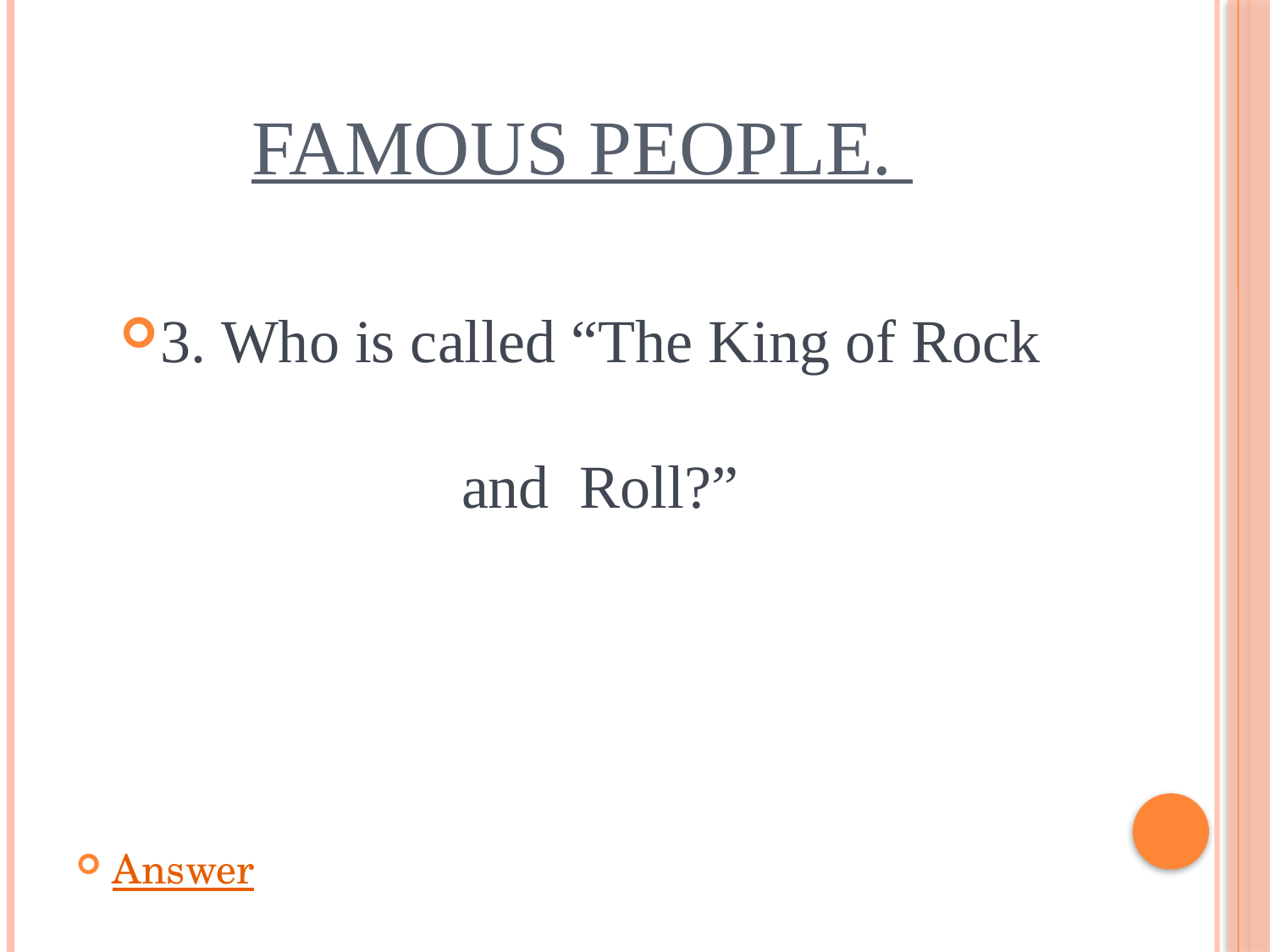

# Famous People.
3. Who is called “The King of Rock and  Roll?”

Answer